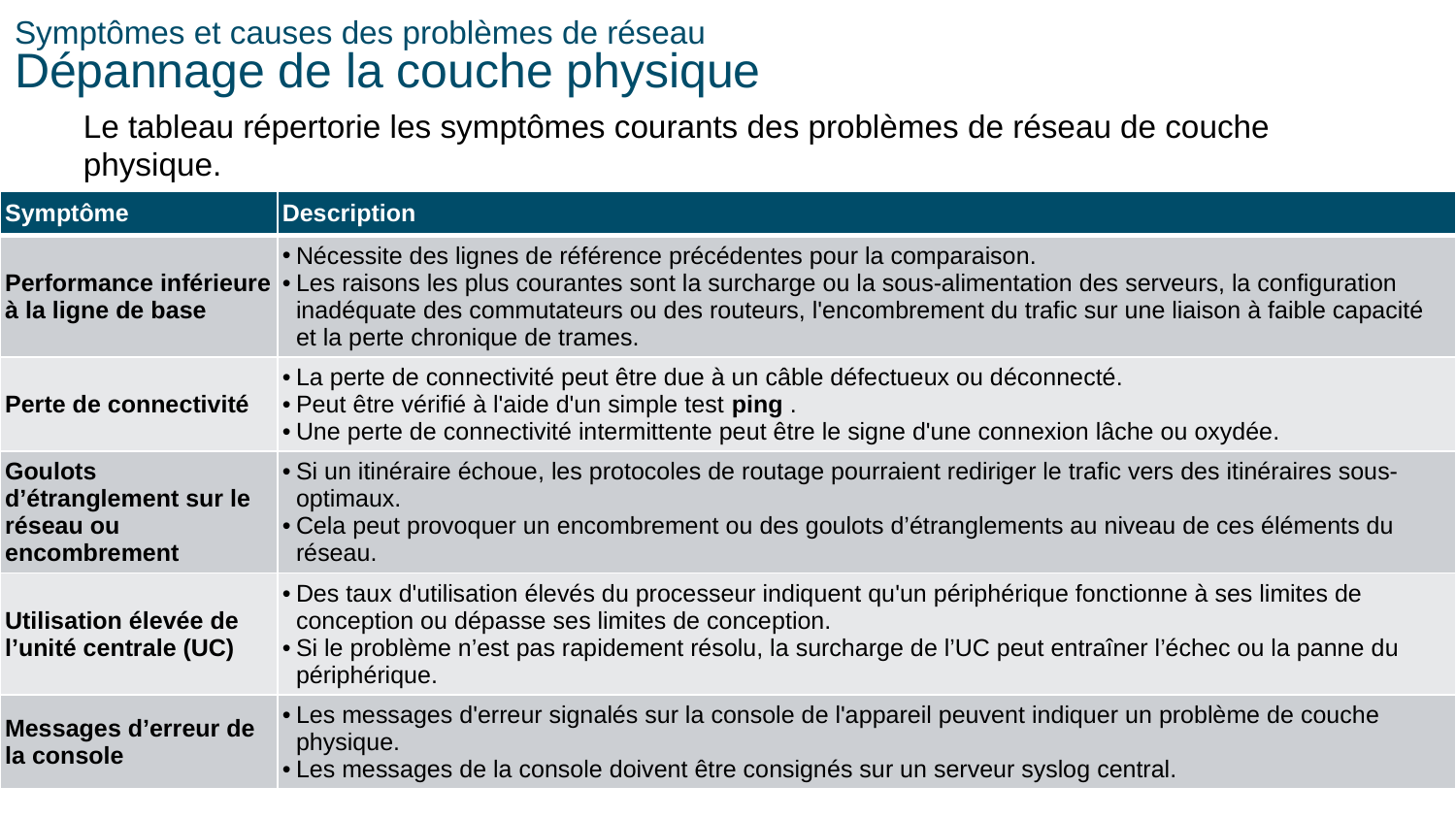

# Symptômes et causes des problèmes de réseau Dépannage de la couche physique
Le tableau répertorie les symptômes courants des problèmes de réseau de couche physique.
| Symptôme | Description |
| --- | --- |
| Performance inférieure à la ligne de base | Nécessite des lignes de référence précédentes pour la comparaison. Les raisons les plus courantes sont la surcharge ou la sous-alimentation des serveurs, la configuration inadéquate des commutateurs ou des routeurs, l'encombrement du trafic sur une liaison à faible capacité et la perte chronique de trames. |
| Perte de connectivité | La perte de connectivité peut être due à un câble défectueux ou déconnecté. Peut être vérifié à l'aide d'un simple test ping . Une perte de connectivité intermittente peut être le signe d'une connexion lâche ou oxydée. |
| Goulots d’étranglement sur le réseau ou encombrement | Si un itinéraire échoue, les protocoles de routage pourraient rediriger le trafic vers des itinéraires sous-optimaux. Cela peut provoquer un encombrement ou des goulots d’étranglements au niveau de ces éléments du réseau. |
| Utilisation élevée de l’unité centrale (UC) | Des taux d'utilisation élevés du processeur indiquent qu'un périphérique fonctionne à ses limites de conception ou dépasse ses limites de conception. Si le problème n’est pas rapidement résolu, la surcharge de l’UC peut entraîner l’échec ou la panne du périphérique. |
| Messages d’erreur de la console | Les messages d'erreur signalés sur la console de l'appareil peuvent indiquer un problème de couche physique. Les messages de la console doivent être consignés sur un serveur syslog central. |